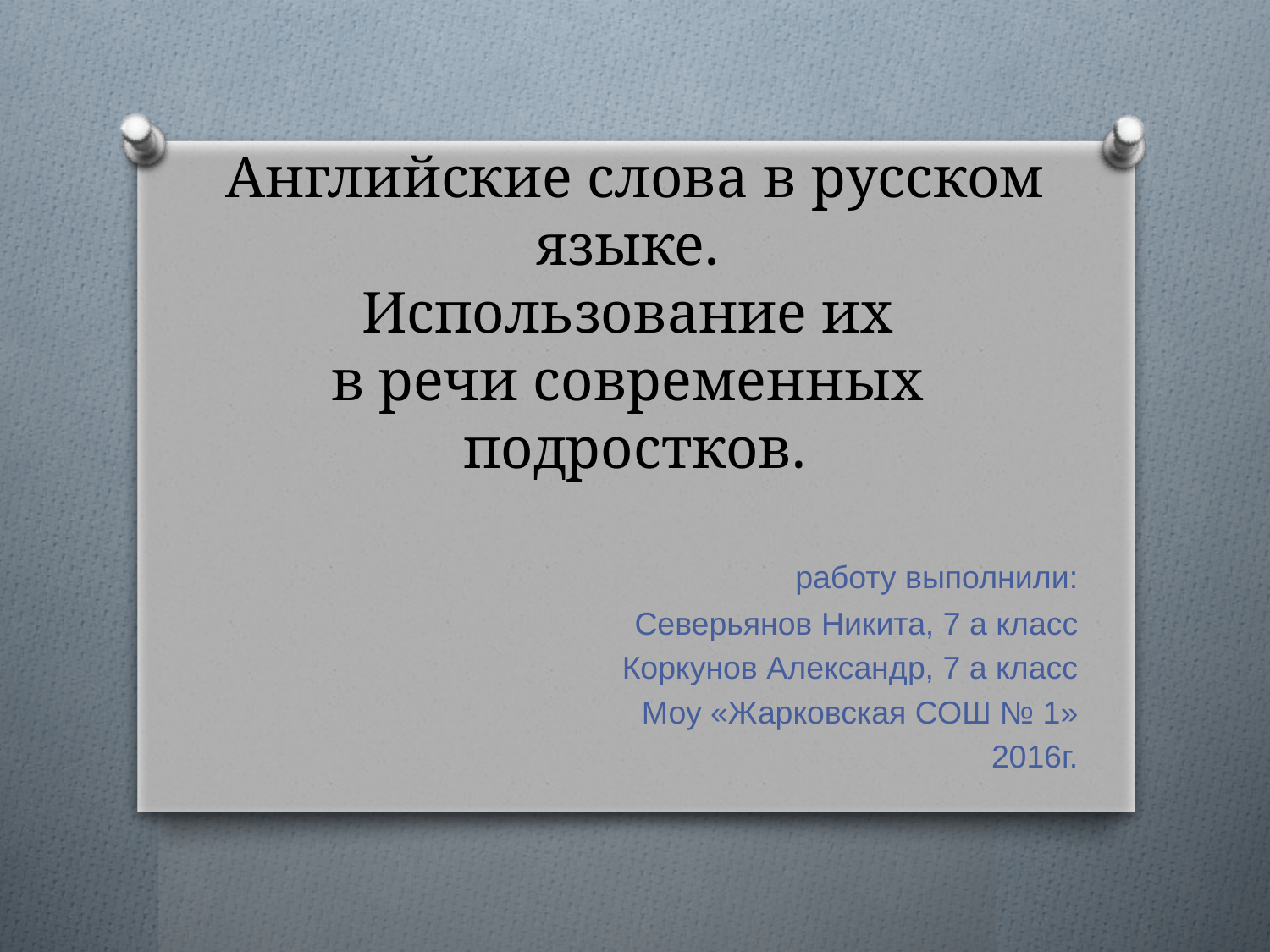

# Английские слова в русском языке. Использование их в речи современных  подростков.
 работу выполнили:
Северьянов Никита, 7 а класс
Коркунов Александр, 7 а класс
Моу «Жарковская СОШ № 1»
2016г.